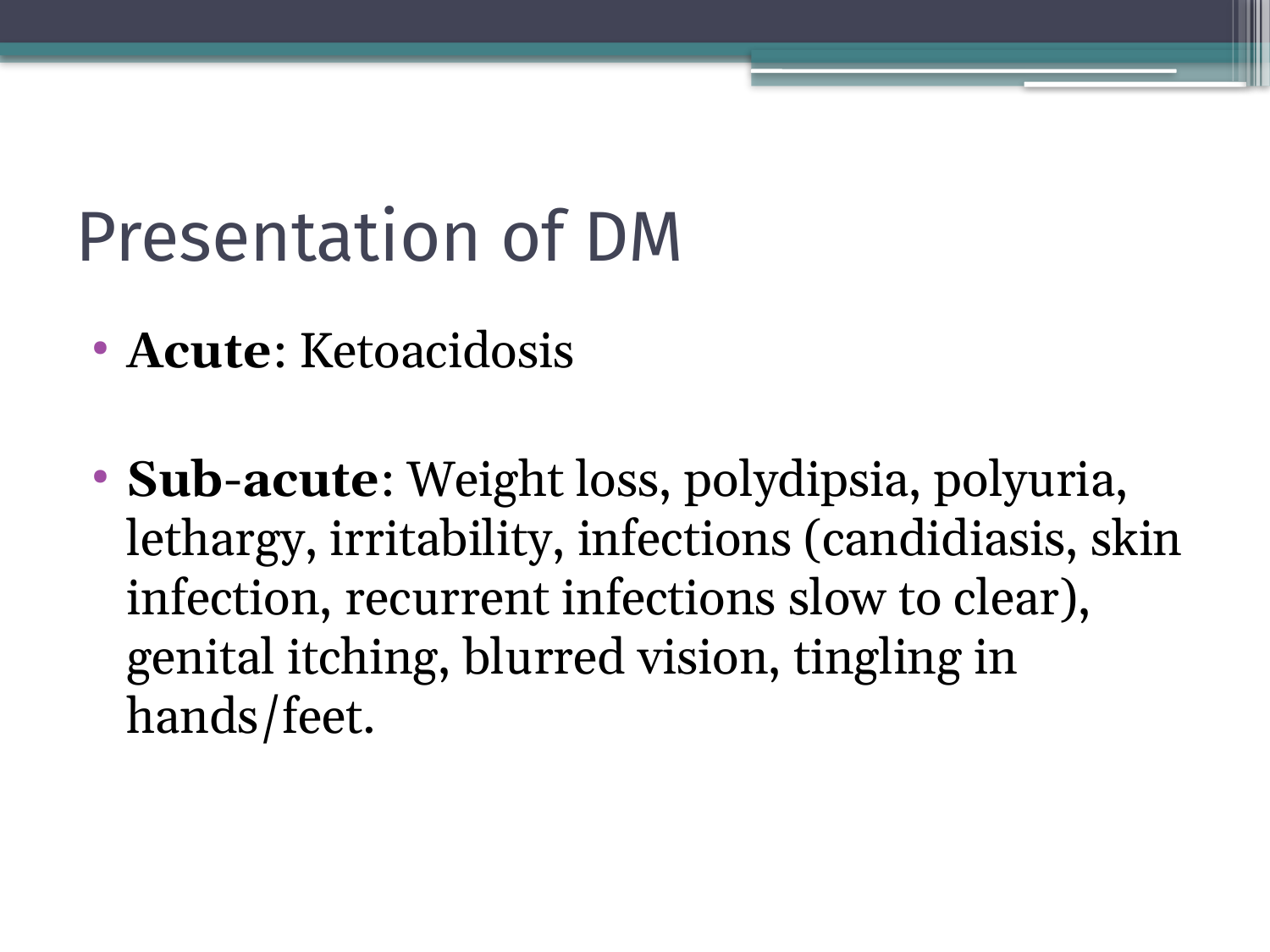

# Presentation of DM
Acute: Ketoacidosis

Sub-acute: Weight loss, polydipsia, polyuria, lethargy, irritability, infections (candidiasis, skin infection, recurrent infections slow to clear), genital itching, blurred vision, tingling in hands/feet.